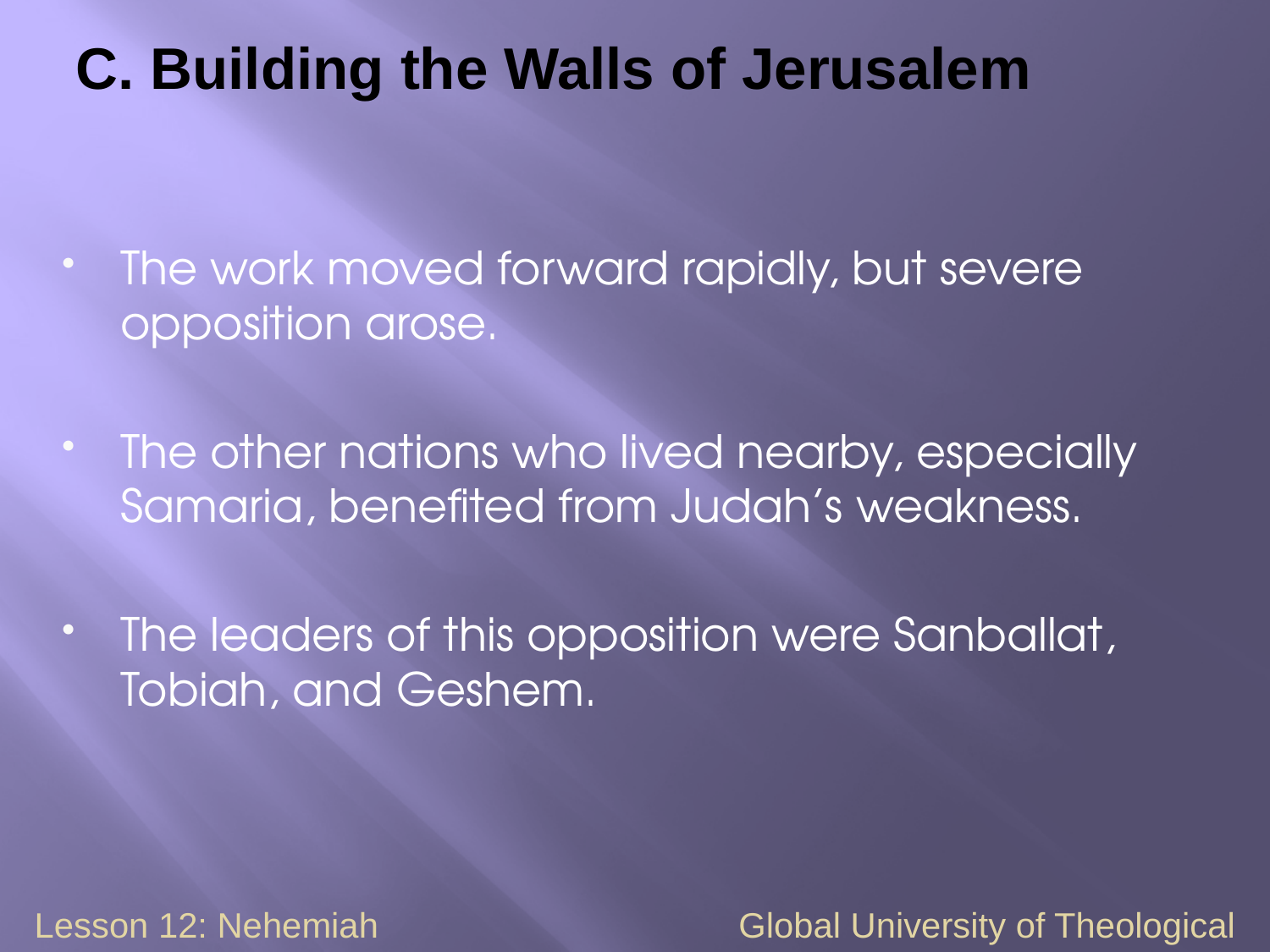

# C. Building the Walls of Jerusalem
The work moved forward rapidly, but severe opposition arose.

The other nations who lived nearby, especially Samaria, benefited from Judah’s weakness.

The leaders of this opposition were Sanballat, Tobiah, and Geshem.
Lesson 12: Nehemiah                                     Global University of Theological Studies